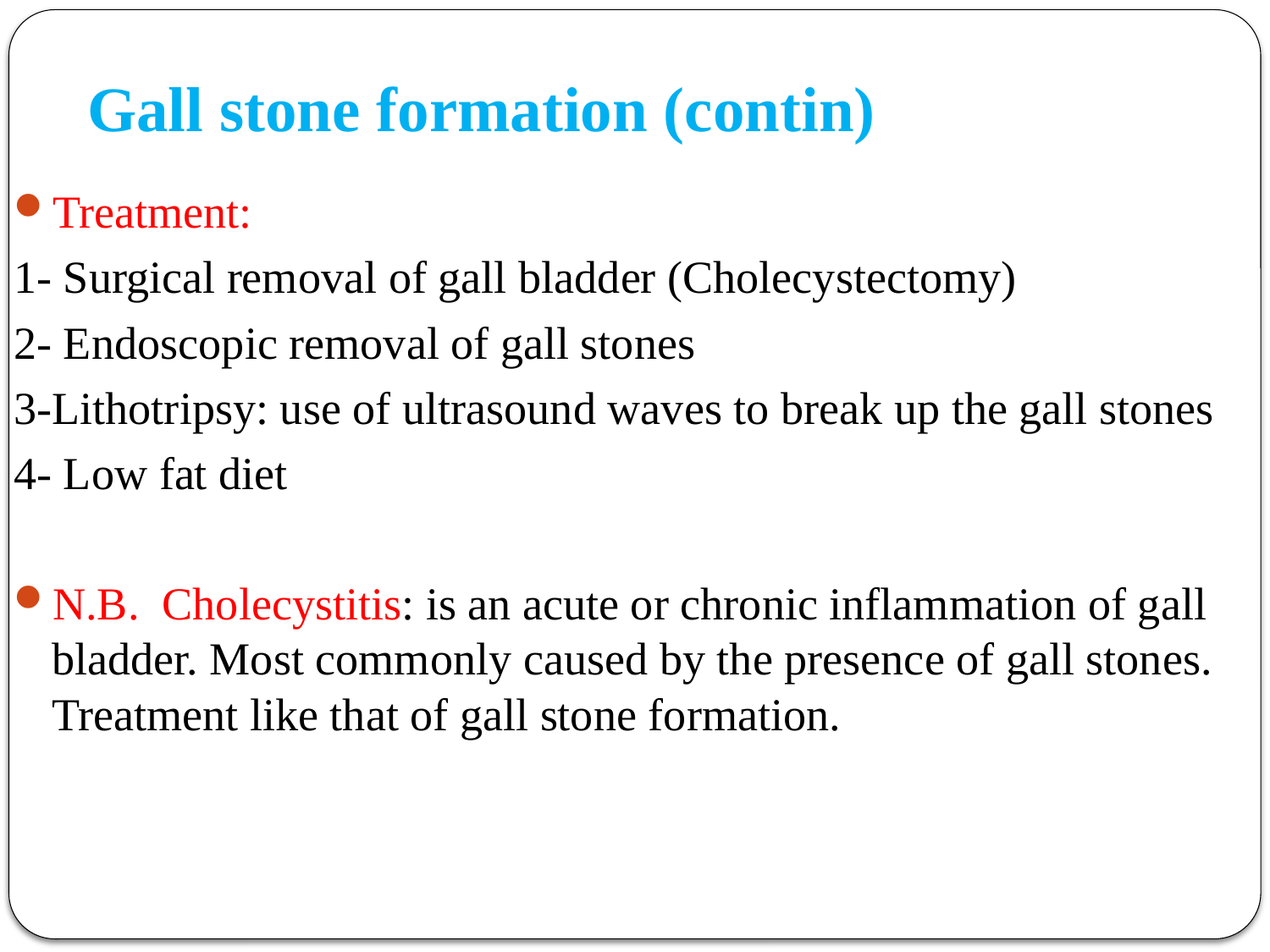

# Gall stone formation (contin)
Treatment:
1- Surgical removal of gall bladder (Cholecystectomy)
2- Endoscopic removal of gall stones
3-Lithotripsy: use of ultrasound waves to break up the gall stones
4- Low fat diet

N.B.  Cholecystitis: is an acute or chronic inflammation of gall bladder. Most commonly caused by the presence of gall stones. Treatment like that of gall stone formation.